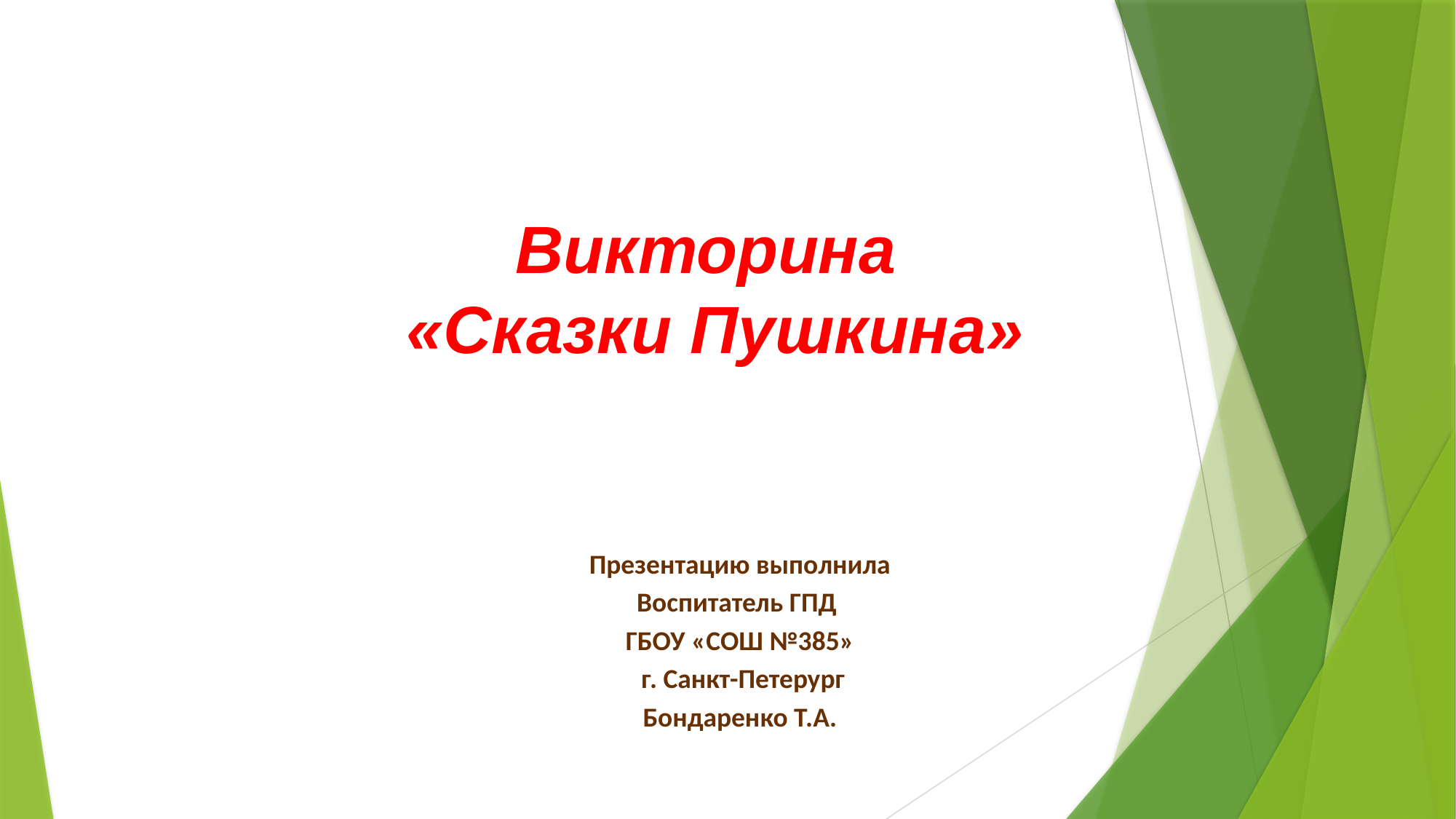

Викторина
«Сказки Пушкина»
Презентацию выполнила
Воспитатель ГПД
ГБОУ «СОШ №385»
 г. Санкт-Петерург
Бондаренко Т.А.